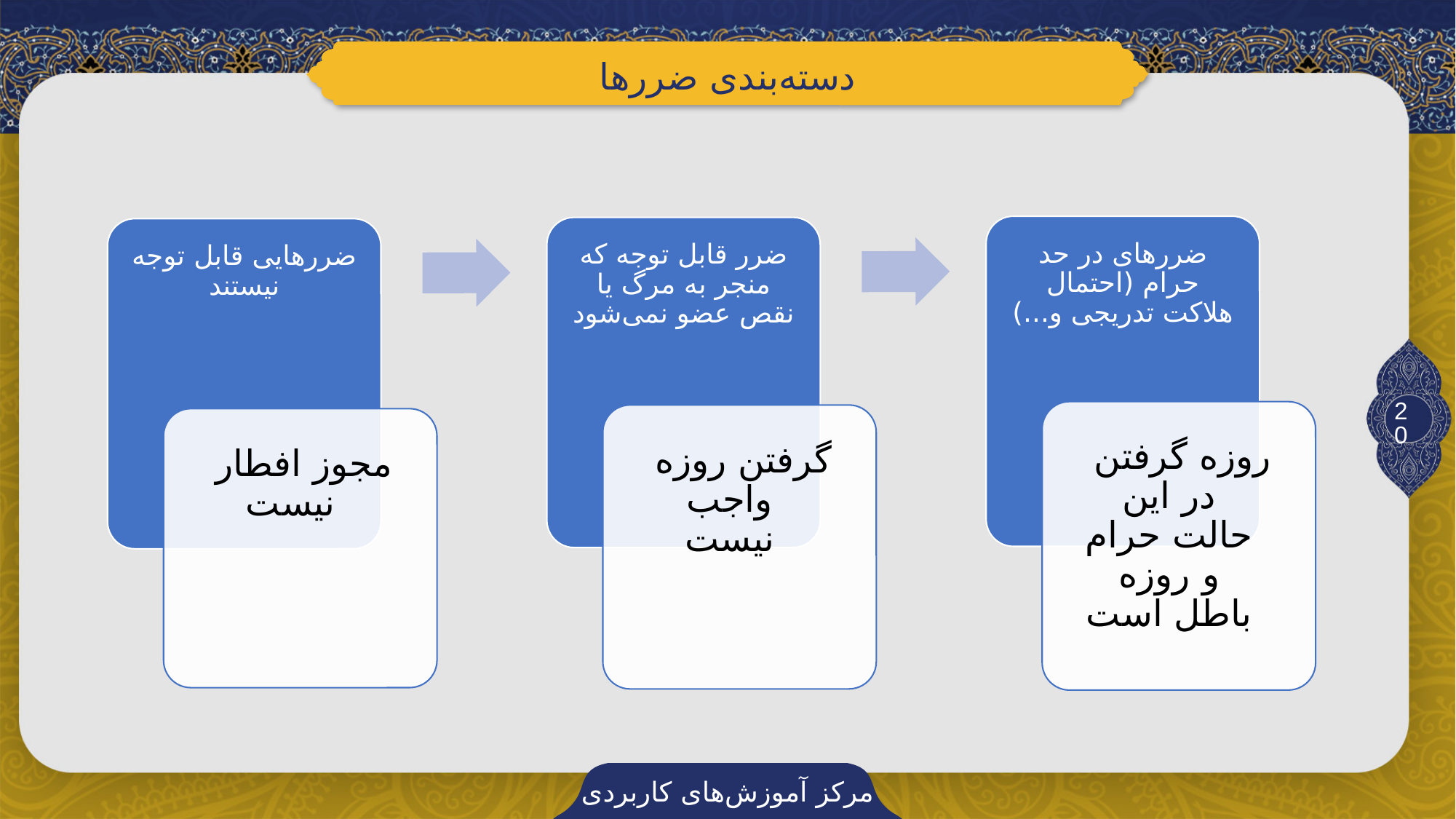

دسته‌بندی ضررها
ضررهایی قابل توجه نیستند
مجوز افطار نیست

ضرر قابل توجه که منجر به مرگ یا نقص عضو نمی‌شود
گرفتن روزه واجب نیست

ضررهای در حد حرام (احتمال هلاکت تدریجی و...)
روزه گرفتن در این حالت حرام و روزه باطل است
20
مرکز آموزش‌های کاربردی